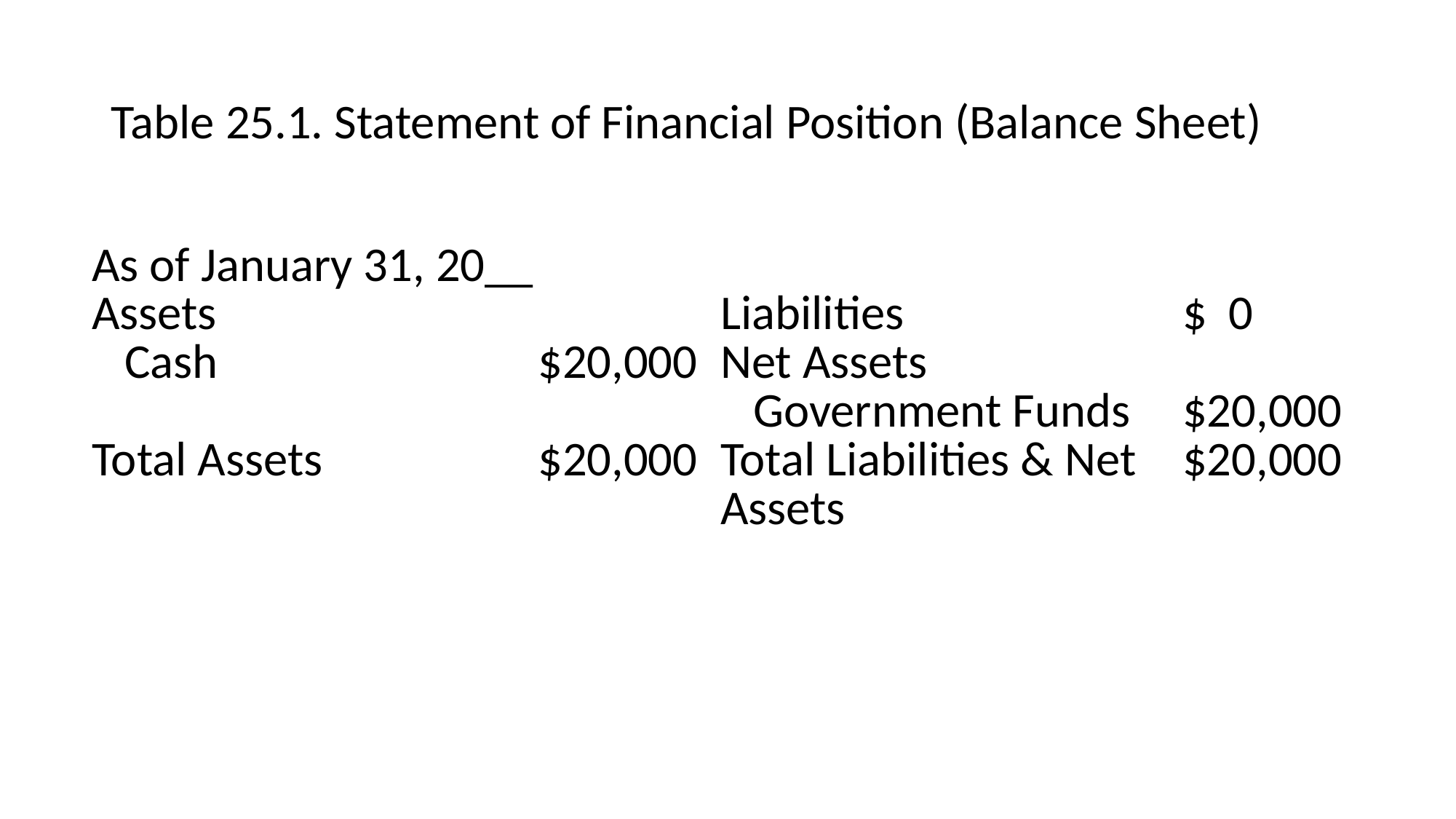

# Table 25.1. Statement of Financial Position (Balance Sheet)
| As of January 31, 20\_\_ |  |  |  |
| --- | --- | --- | --- |
| Assets |  | Liabilities | $ 0 |
| Cash | $20,000 | Net Assets |  |
|  |  | Government Funds | $20,000 |
| Total Assets | $20,000 | Total Liabilities & Net Assets | $20,000 |